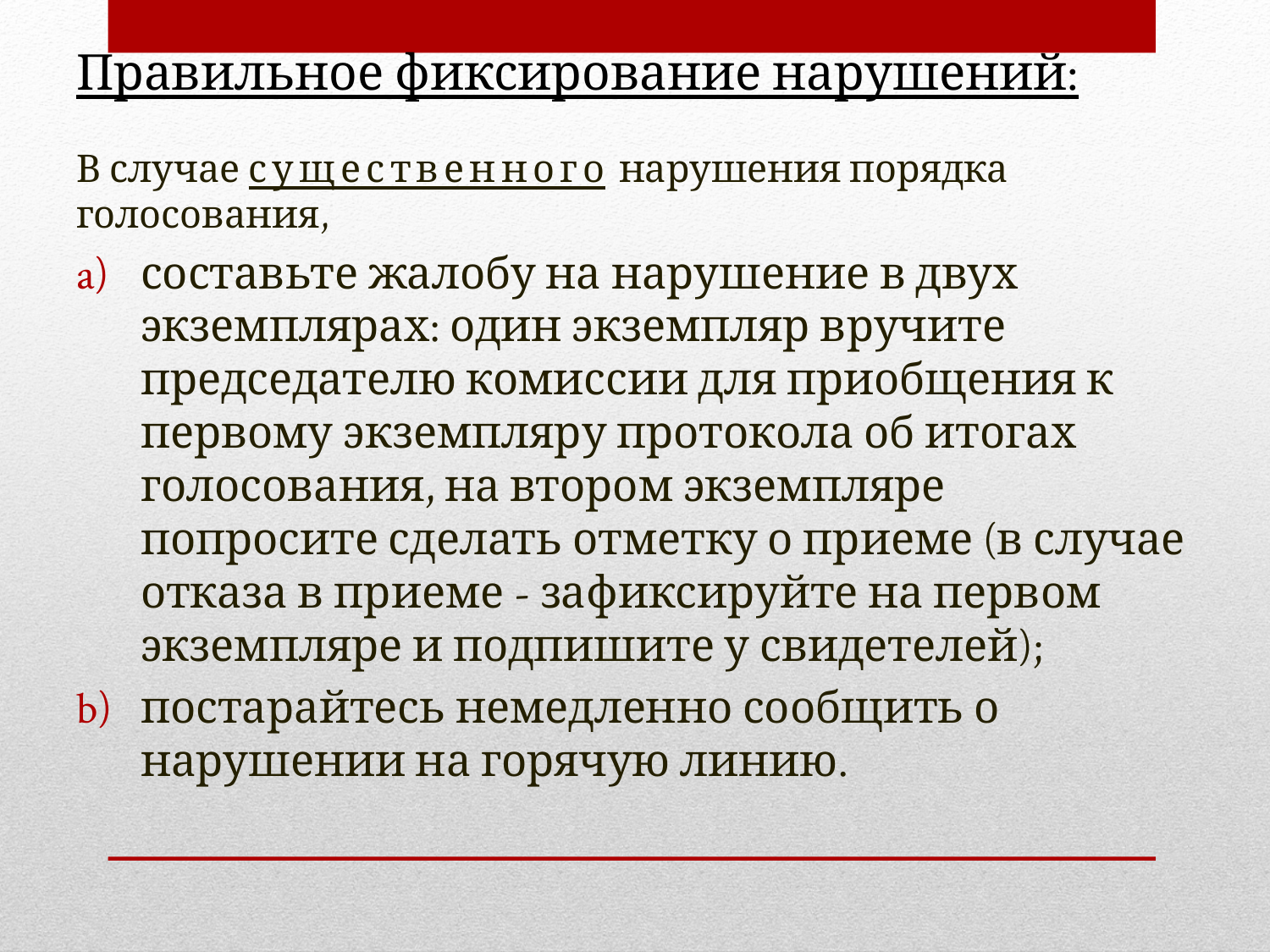

# Правильное фиксирование нарушений:
В случае существенного нарушения порядка голосования,
составьте жалобу на нарушение в двух экземплярах: один экземпляр вручите председателю комиссии для приобщения к первому экземпляру протокола об итогах голосования, на втором экземпляре попросите сделать отметку о приеме (в случае отказа в приеме - зафиксируйте на первом экземпляре и подпишите у свидетелей);
постарайтесь немедленно сообщить о нарушении на горячую линию.